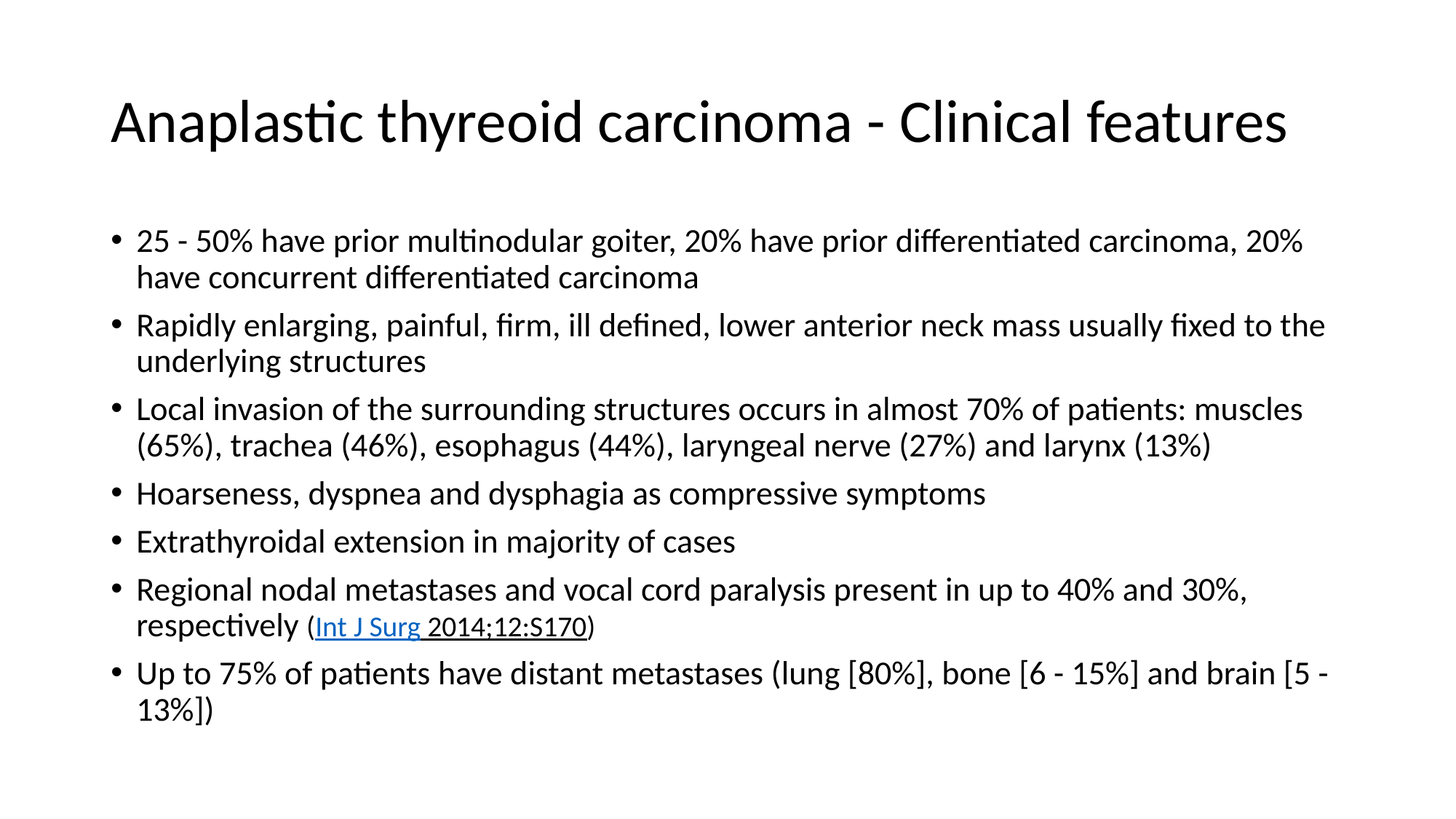

# Anaplastic thyreoid carcinoma - Clinical features
25 - 50% have prior multinodular goiter, 20% have prior differentiated carcinoma, 20% have concurrent differentiated carcinoma
Rapidly enlarging, painful, firm, ill defined, lower anterior neck mass usually fixed to the underlying structures
Local invasion of the surrounding structures occurs in almost 70% of patients: muscles (65%), trachea (46%), esophagus (44%), laryngeal nerve (27%) and larynx (13%)
Hoarseness, dyspnea and dysphagia as compressive symptoms
Extrathyroidal extension in majority of cases
Regional nodal metastases and vocal cord paralysis present in up to 40% and 30%, respectively (Int J Surg 2014;12:S170)
Up to 75% of patients have distant metastases (lung [80%], bone [6 - 15%] and brain [5 - 13%])